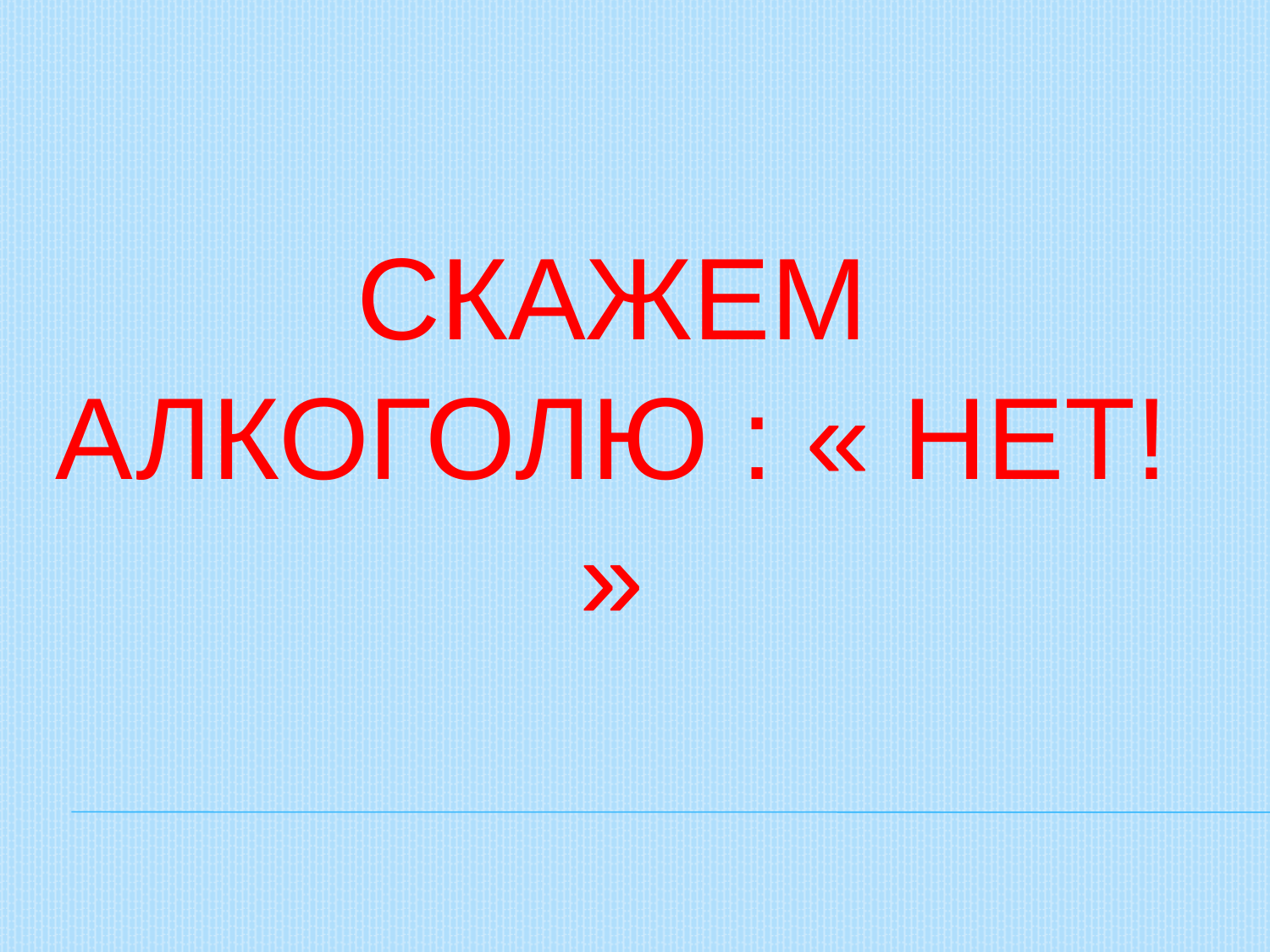

# Скажем алкоголю : « НЕТ! »